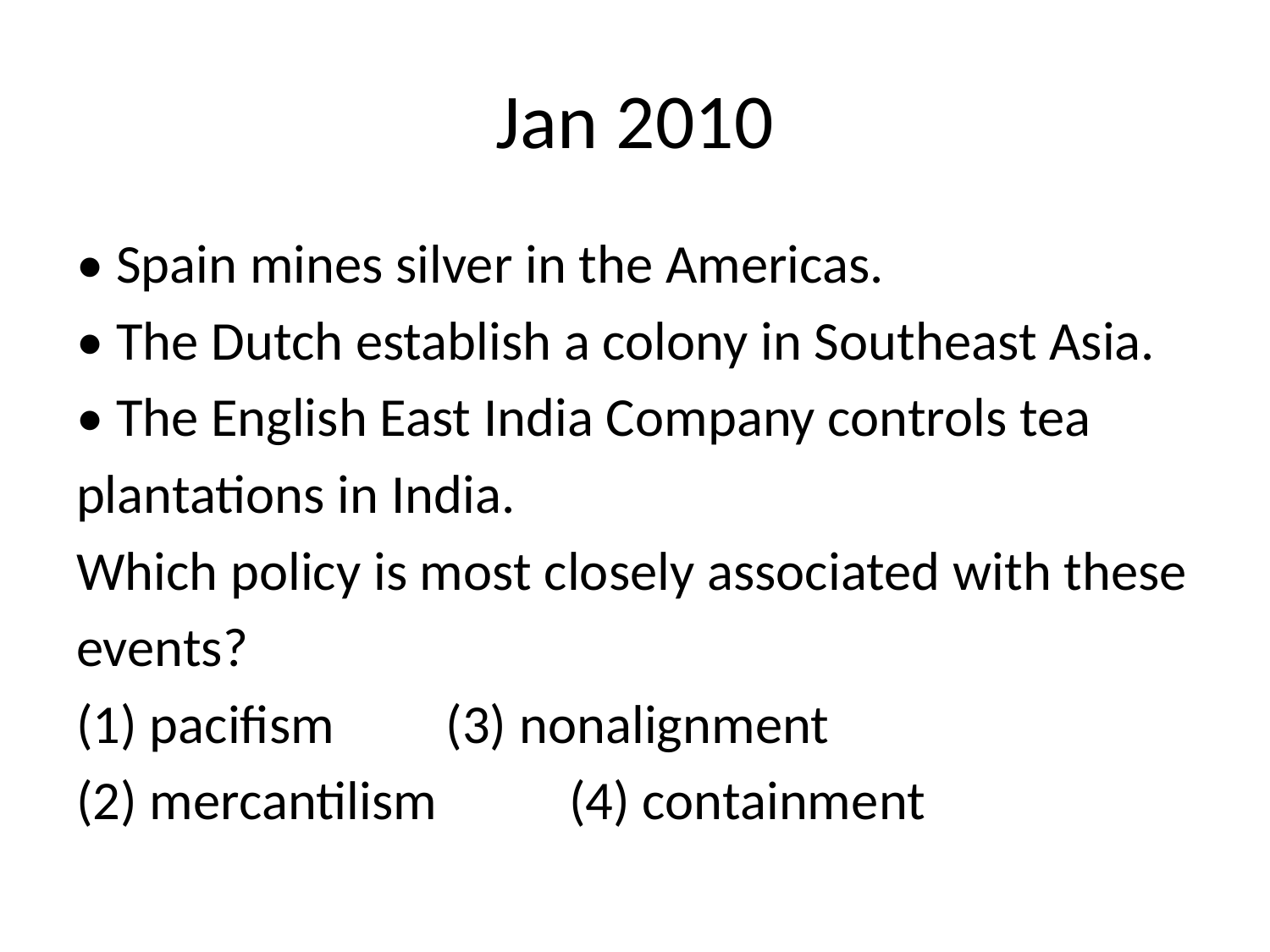

# Jan 2010
• Spain mines silver in the Americas.
• The Dutch establish a colony in Southeast Asia.
• The English East India Company controls tea
plantations in India.
Which policy is most closely associated with these
events?
(1) pacifism 			(3) nonalignment
(2) mercantilism 			(4) containment